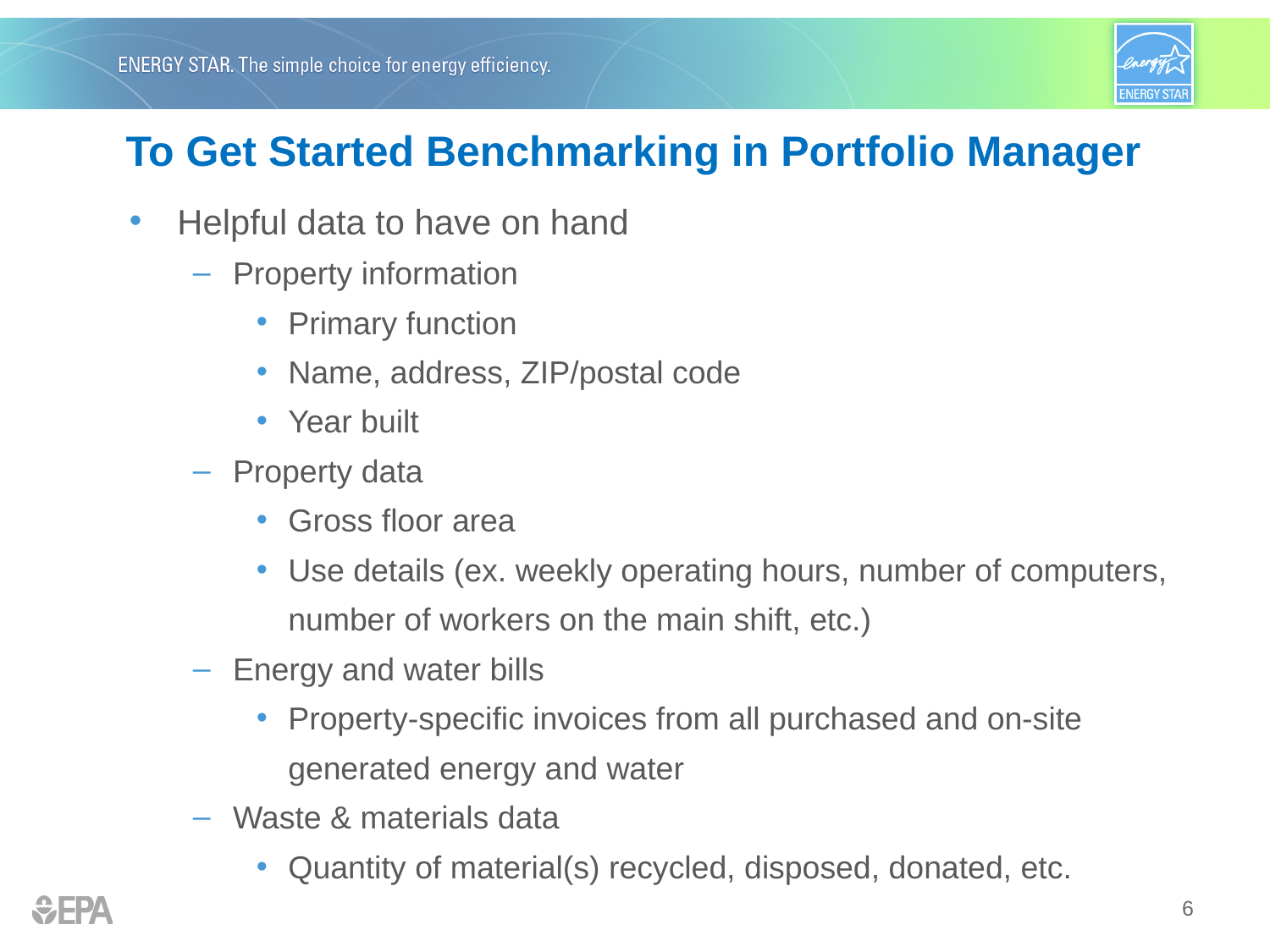

# To Get Started Benchmarking in Portfolio Manager
Helpful data to have on hand
Property information
Primary function
Name, address, ZIP/postal code
Year built
Property data
Gross floor area
Use details (ex. weekly operating hours, number of computers, number of workers on the main shift, etc.)
Energy and water bills
Property-specific invoices from all purchased and on-site generated energy and water
Waste & materials data
Quantity of material(s) recycled, disposed, donated, etc.

6